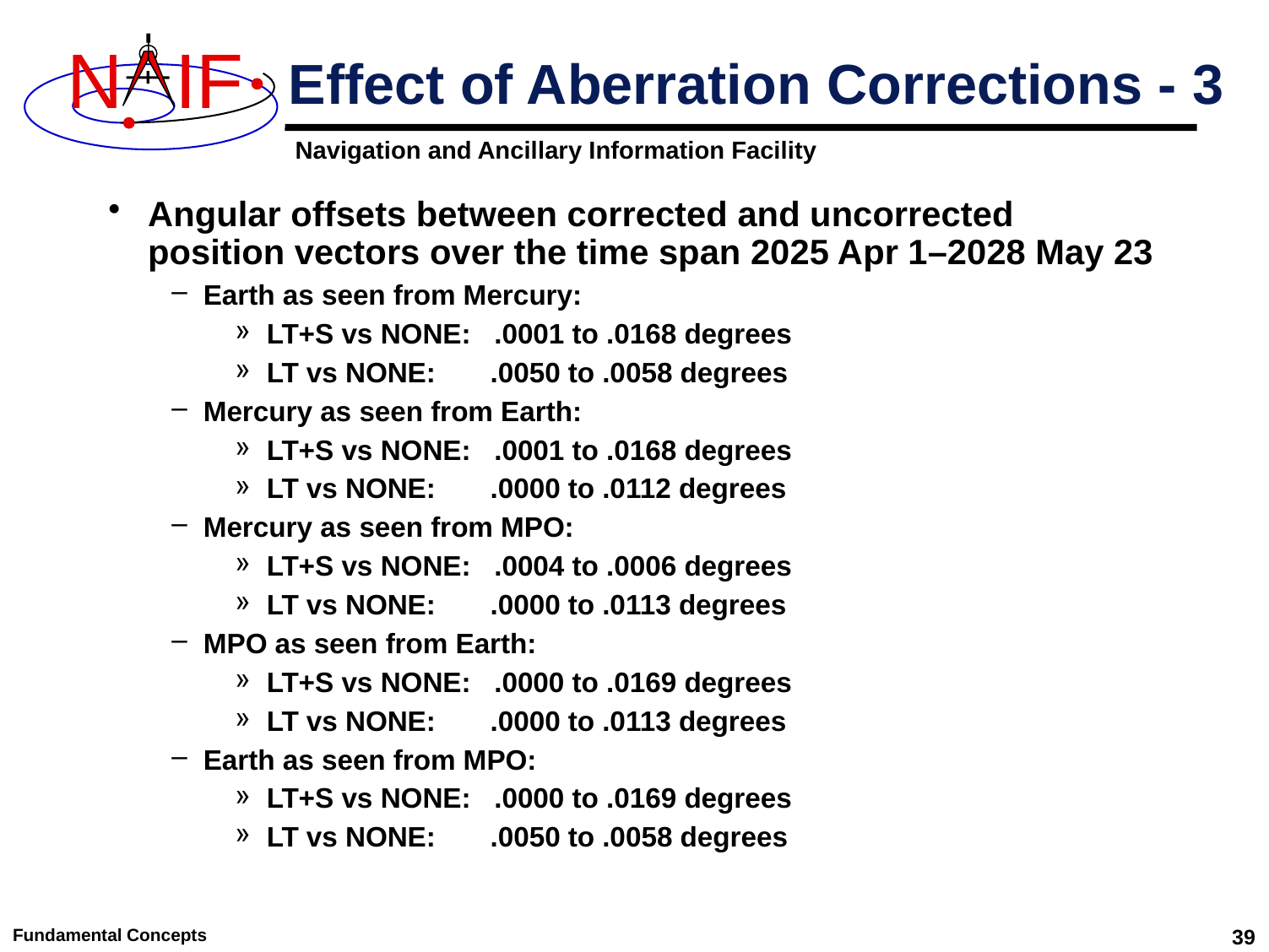

# Effect of Aberration Corrections - 3
Angular offsets between corrected and uncorrected position vectors over the time span 2025 Apr 1–2028 May 23
Earth as seen from Mercury:
LT+S vs NONE:   .0001 to .0168 degrees
LT vs NONE:       .0050 to .0058 degrees
Mercury as seen from Earth:
LT+S vs NONE:   .0001 to .0168 degrees
LT vs NONE:       .0000 to .0112 degrees
Mercury as seen from MPO:
LT+S vs NONE:   .0004 to .0006 degrees
LT vs NONE:       .0000 to .0113 degrees
MPO as seen from Earth:
LT+S vs NONE:   .0000 to .0169 degrees
LT vs NONE:       .0000 to .0113 degrees
Earth as seen from MPO:
LT+S vs NONE:   .0000 to .0169 degrees
LT vs NONE:       .0050 to .0058 degrees

Fundamental Concepts
39